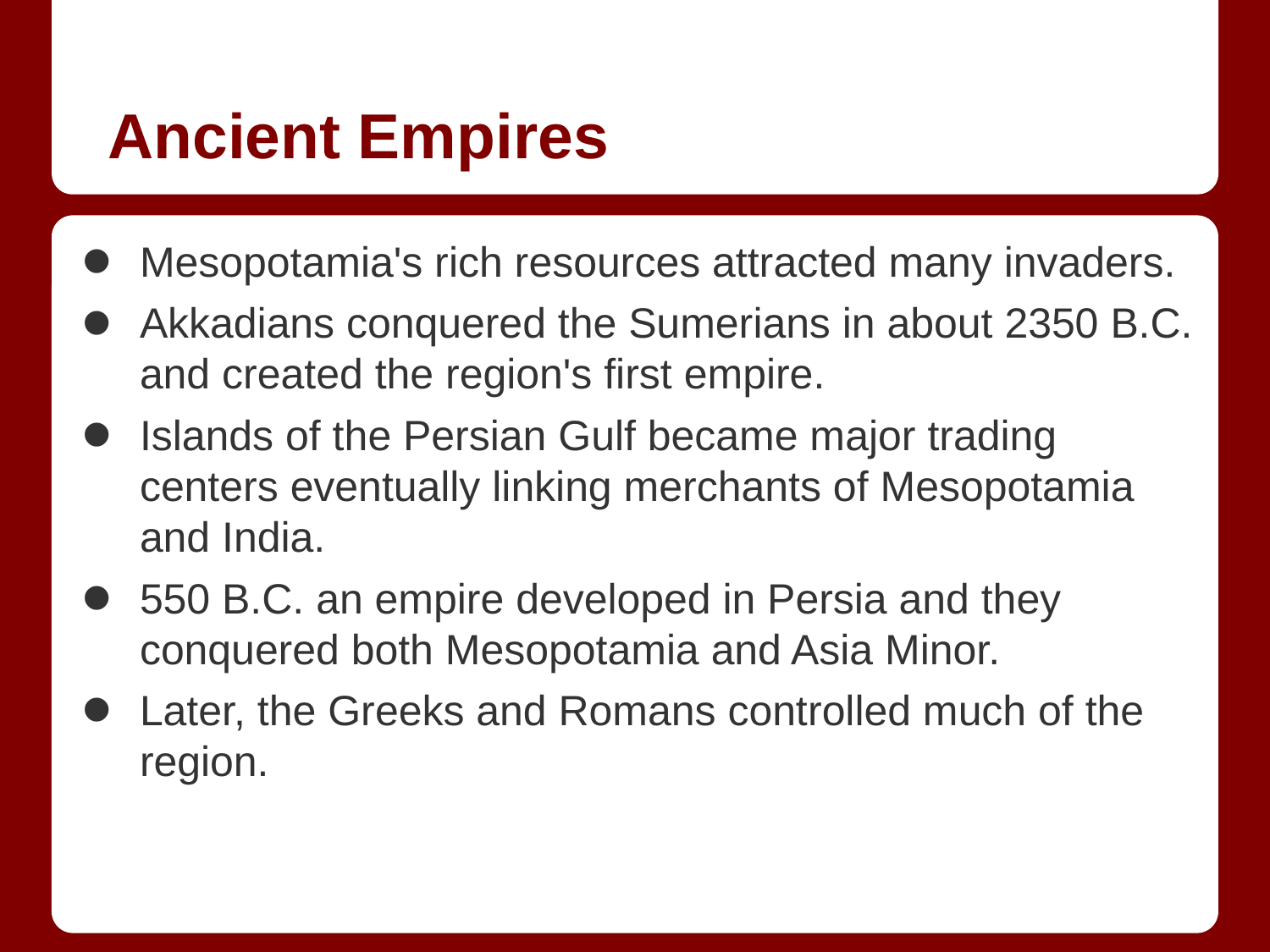

# Ancient Empires
Mesopotamia's rich resources attracted many invaders.
Akkadians conquered the Sumerians in about 2350 B.C. and created the region's first empire.
Islands of the Persian Gulf became major trading centers eventually linking merchants of Mesopotamia and India.
550 B.C. an empire developed in Persia and they conquered both Mesopotamia and Asia Minor.
Later, the Greeks and Romans controlled much of the region.